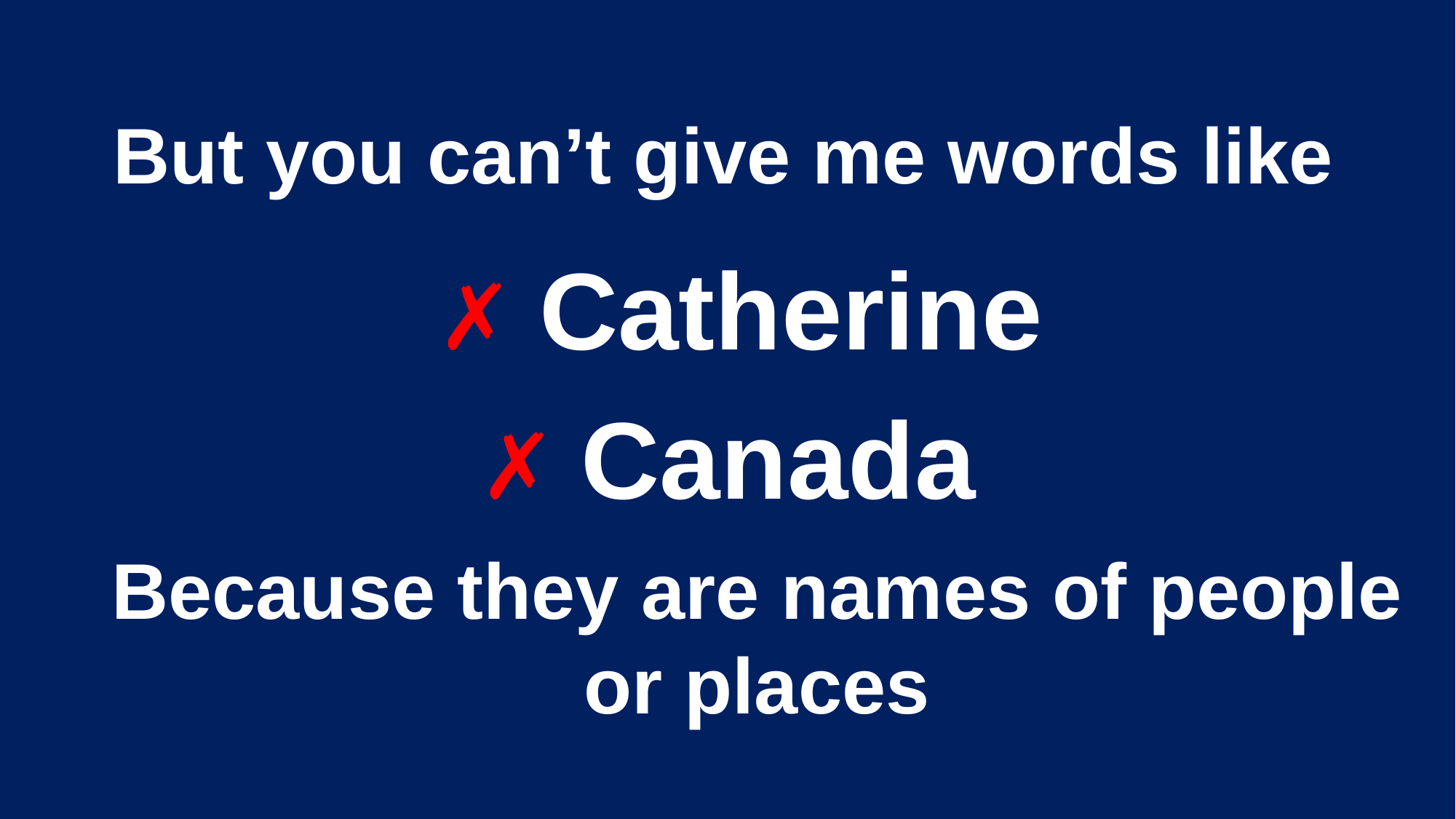

But you can’t give me words like
 ✗ Catherine
✗ Canada
Because they are names of people or places